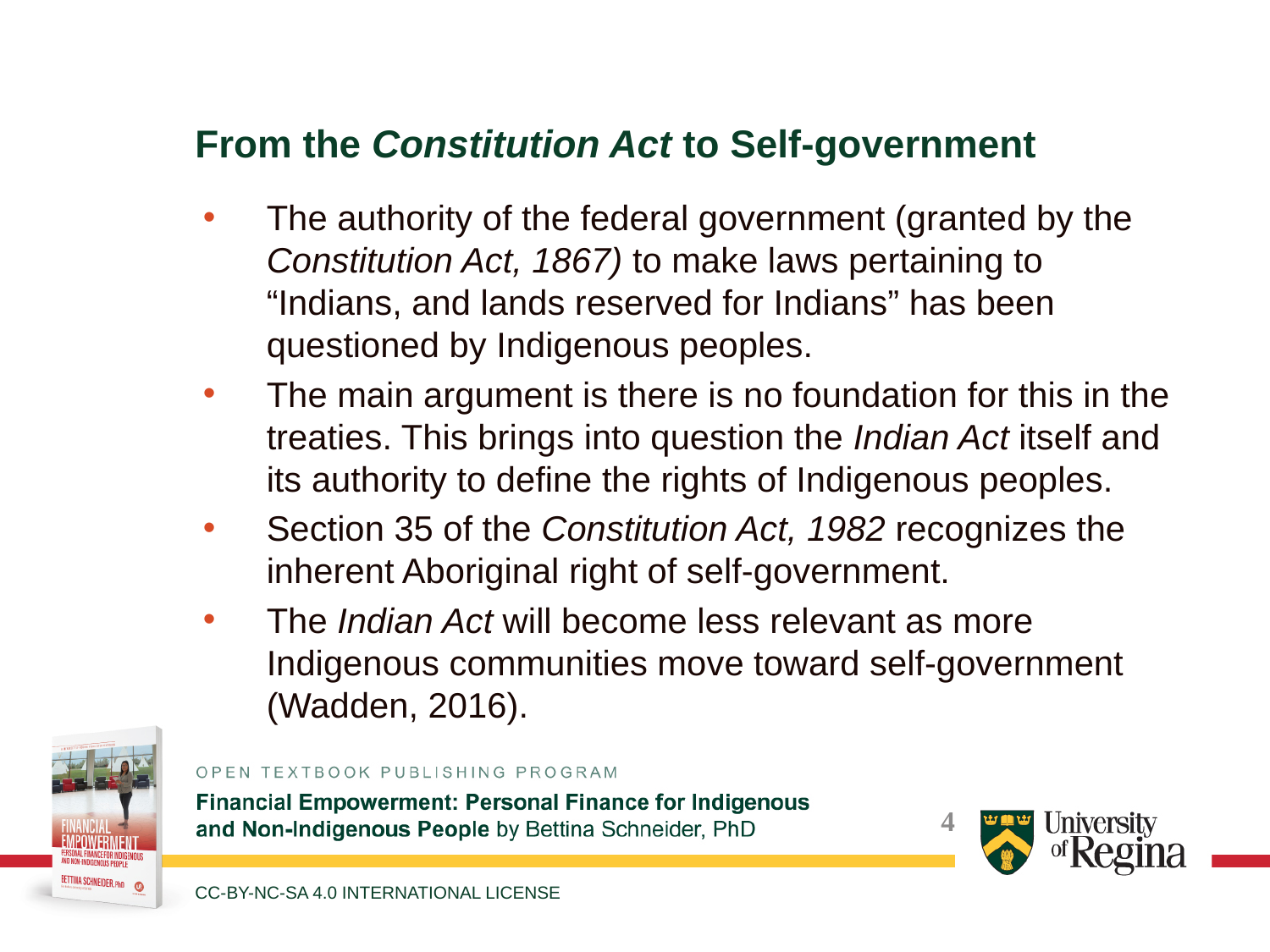

From the Constitution Act to Self-government
The authority of the federal government (granted by the Constitution Act, 1867) to make laws pertaining to “Indians, and lands reserved for Indians” has been questioned by Indigenous peoples.
The main argument is there is no foundation for this in the treaties. This brings into question the Indian Act itself and its authority to define the rights of Indigenous peoples.
Section 35 of the Constitution Act, 1982 recognizes the inherent Aboriginal right of self-government.
The Indian Act will become less relevant as more Indigenous communities move toward self-government (Wadden, 2016).

CC-BY-NC-SA 4.0 INTERNATIONAL LICENSE